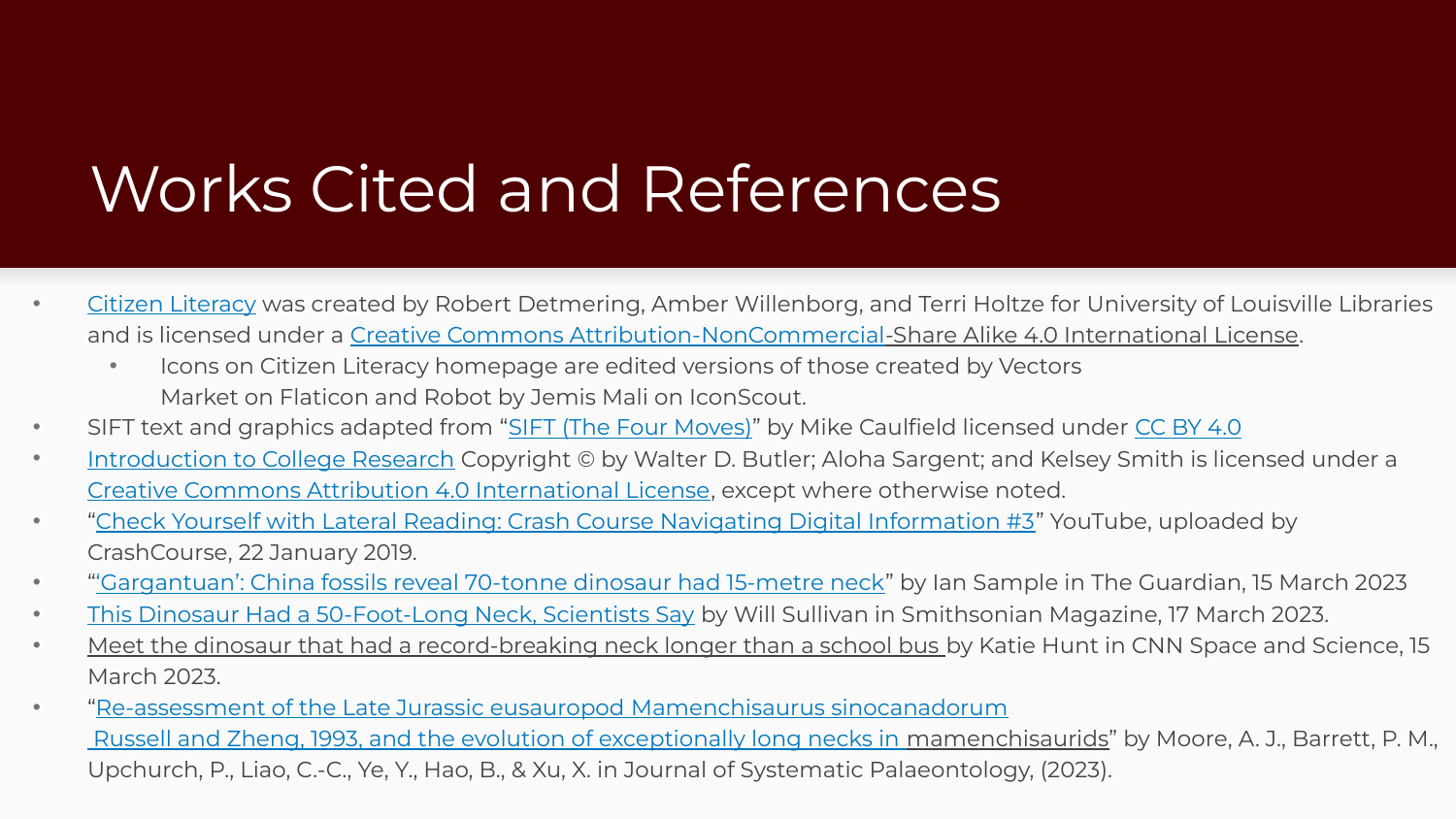

# Works Cited and References
Citizen Literacy was created by Robert Detmering, Amber Willenborg, and Terri Holtze for University of Louisville Libraries and is licensed under a Creative Commons Attribution-NonCommercial-Share Alike 4.0 International License.
Icons on Citizen Literacy homepage are edited versions of those created by Vectors Market on Flaticon and Robot by Jemis Mali on IconScout.
SIFT text and graphics adapted from “SIFT (The Four Moves)” by Mike Caulfield licensed under CC BY 4.0
Introduction to College Research Copyright © by Walter D. Butler; Aloha Sargent; and Kelsey Smith is licensed under a Creative Commons Attribution 4.0 International License, except where otherwise noted.
“Check Yourself with Lateral Reading: Crash Course Navigating Digital Information #3” YouTube, uploaded by CrashCourse, 22 January 2019.
“‘Gargantuan’: China fossils reveal 70-tonne dinosaur had 15-metre neck” by Ian Sample in The Guardian, 15 March 2023
This Dinosaur Had a 50-Foot-Long Neck, Scientists Say by Will Sullivan in Smithsonian Magazine, 17 March 2023.
Meet the dinosaur that had a record-breaking neck longer than a school bus by Katie Hunt in CNN Space and Science, 15 March 2023.
“Re-assessment of the Late Jurassic eusauropod Mamenchisaurus sinocanadorum Russell and Zheng, 1993, and the evolution of exceptionally long necks in mamenchisaurids” by Moore, A. J., Barrett, P. M., Upchurch, P., Liao, C.-C., Ye, Y., Hao, B., & Xu, X. in Journal of Systematic Palaeontology, (2023).